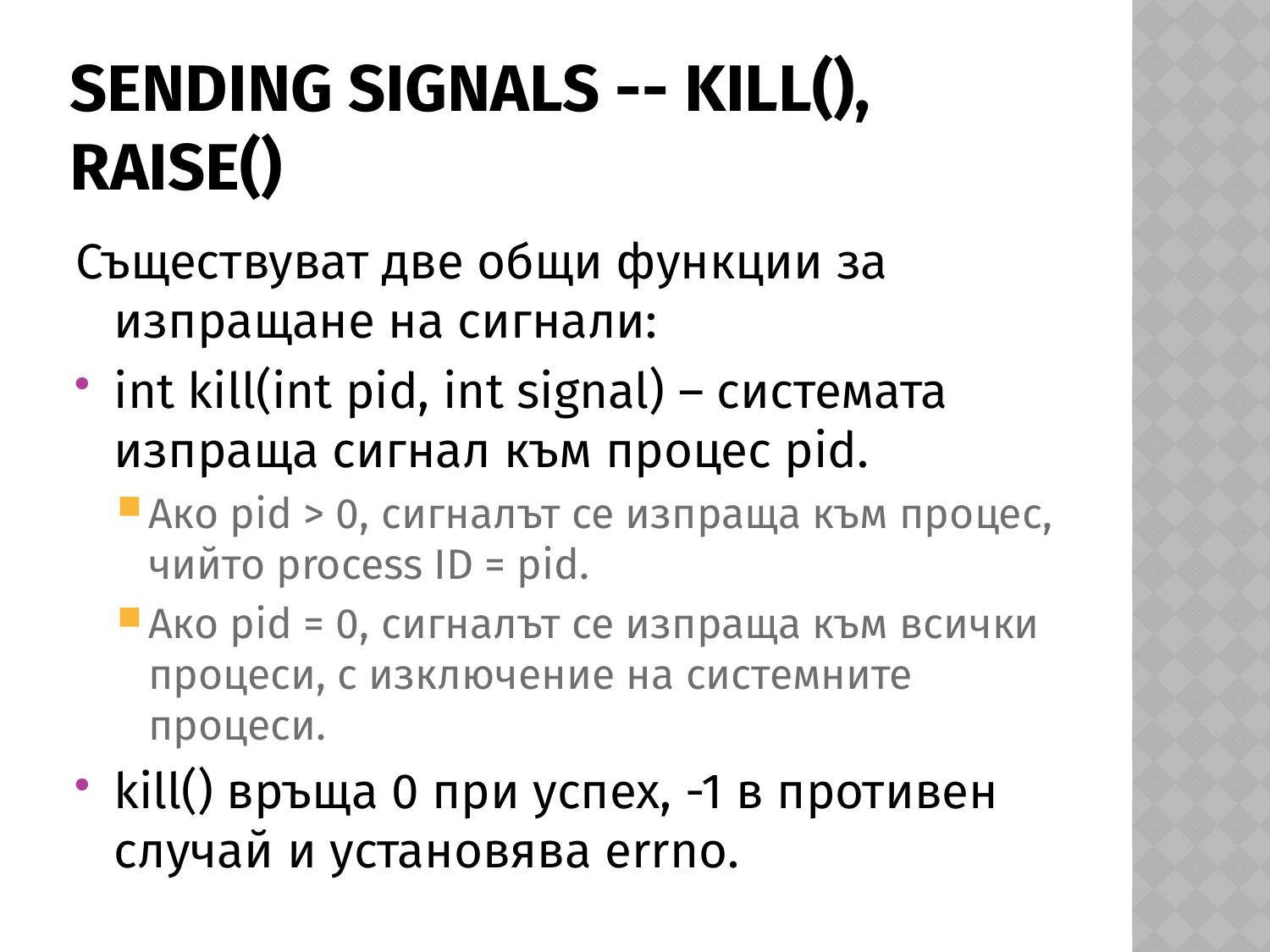

# Sending Signals -- kill(), raise()
Съществуват две общи функции за изпращане на сигнали:
int kill(int pid, int signal) – системата изпраща сигнал към процес pid.
Ако pid > 0, сигналът се изпраща към процес, чийто process ID = pid.
Ако pid = 0, сигналът се изпраща към всички процеси, с изключение на системните процеси.
kill() връща 0 при успех, -1 в противен случай и установява errno.